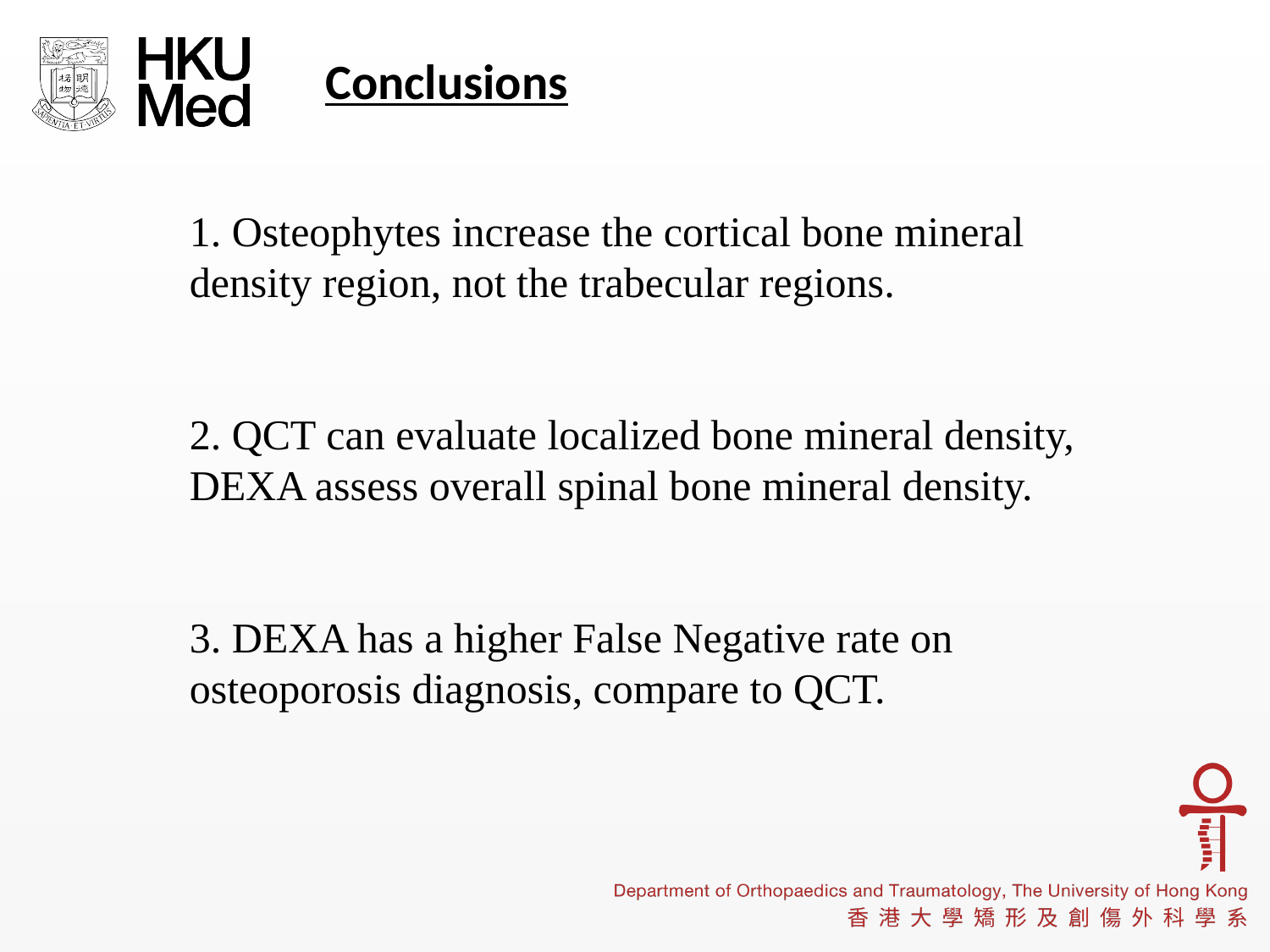

# Conclusions
1. Osteophytes increase the cortical bone mineral density region, not the trabecular regions.

2. QCT can evaluate localized bone mineral density, DEXA assess overall spinal bone mineral density.

3. DEXA has a higher False Negative rate on osteoporosis diagnosis, compare to QCT.